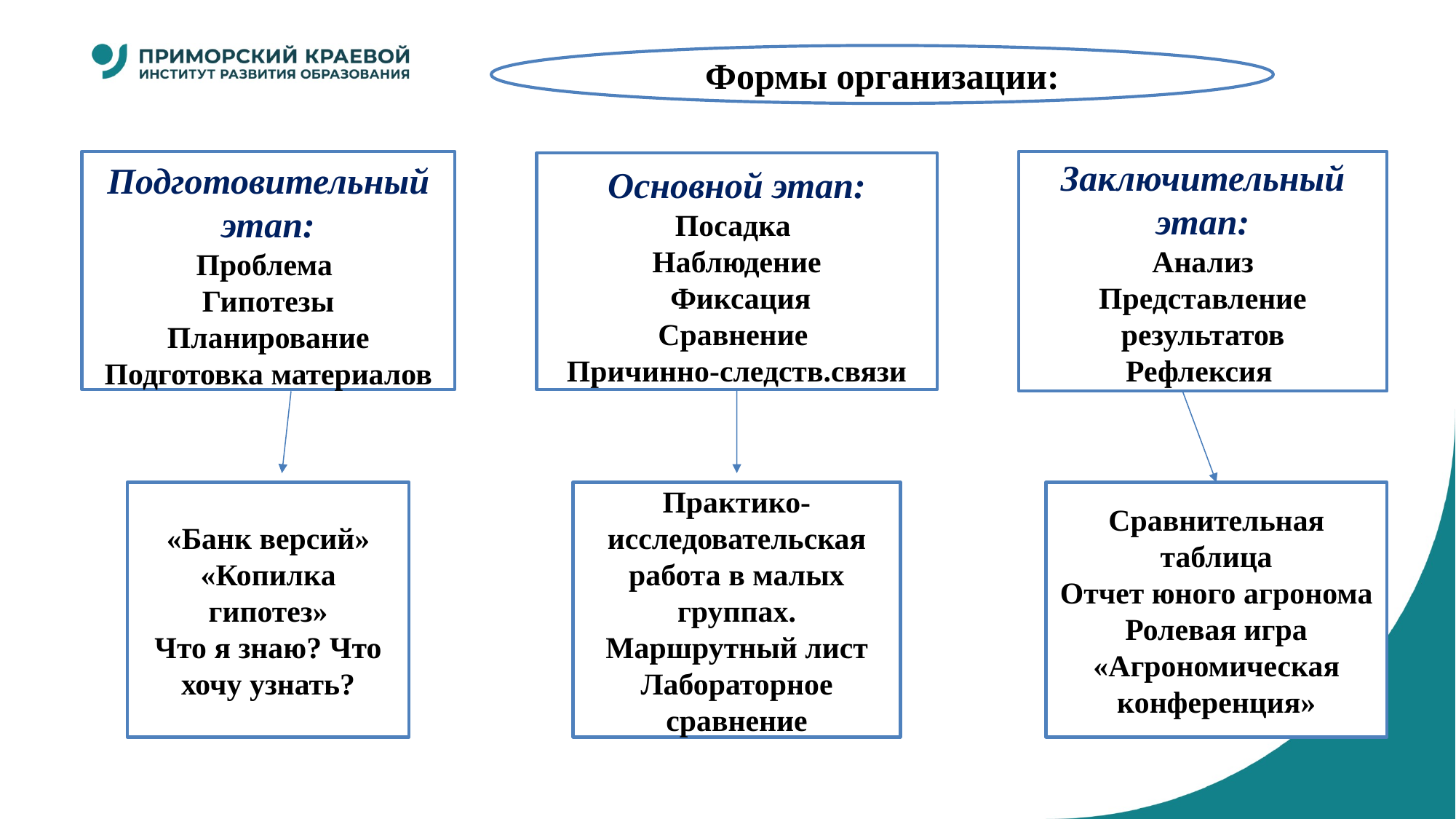

Формы организации:

Подготовительный этап:
Проблема
Гипотезы
Планирование
Подготовка материалов

Заключительный этап:
Анализ
Представление результатов
Рефлексия

Основной этап:
Посадка
Наблюдение
 Фиксация
Сравнение
Причинно-следств.связи

«Банк версий»
«Копилка гипотез»
Что я знаю? Что хочу узнать?
Практико-исследовательская работа в малых группах.
Маршрутный лист
Лабораторное сравнение
Сравнительная таблица
Отчет юного агронома
Ролевая игра «Агрономическая конференция»